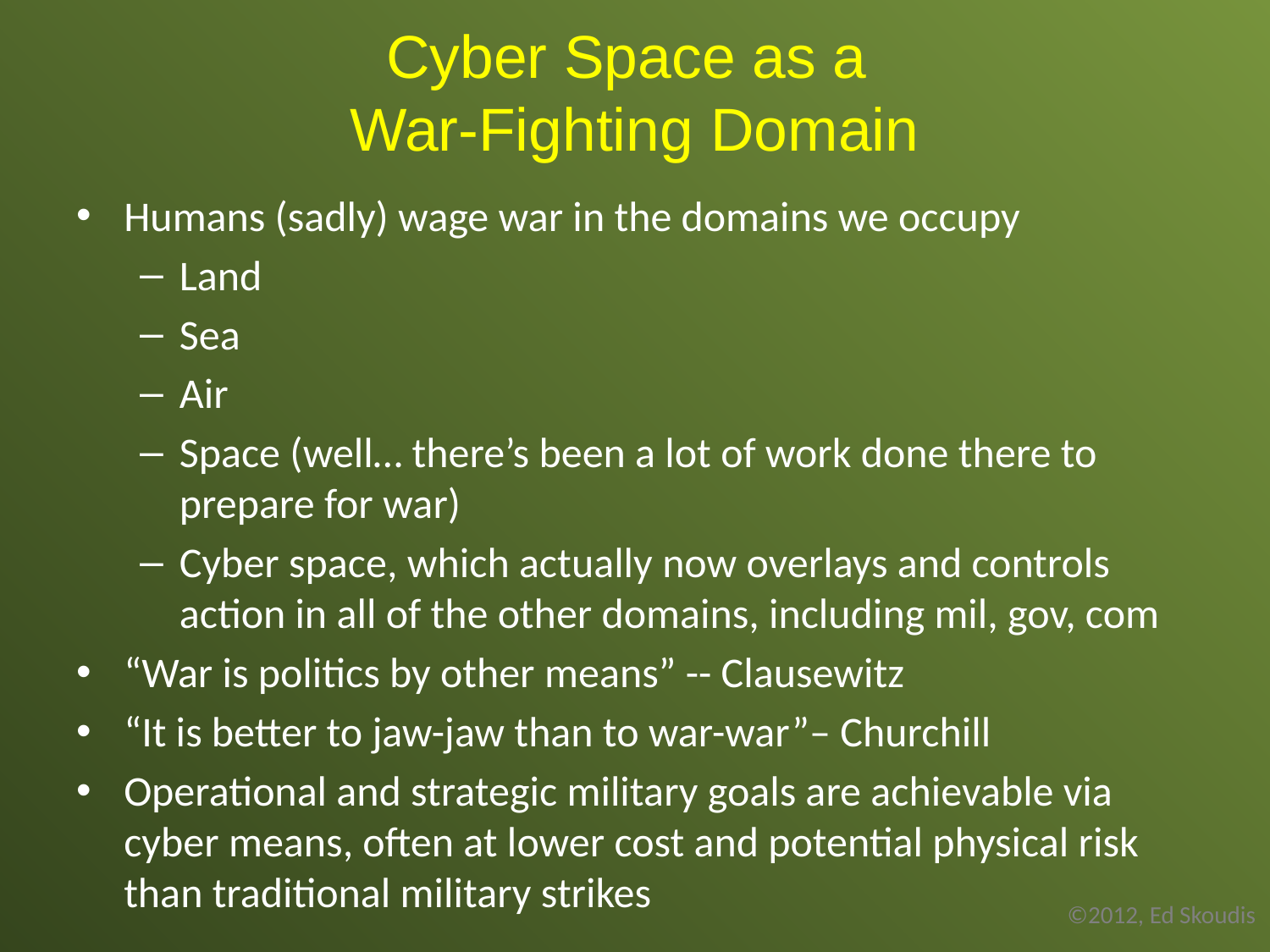

# Cyber Space as a War-Fighting Domain
Humans (sadly) wage war in the domains we occupy
Land
Sea
Air
Space (well… there’s been a lot of work done there to prepare for war)
Cyber space, which actually now overlays and controls action in all of the other domains, including mil, gov, com
“War is politics by other means” -- Clausewitz
“It is better to jaw-jaw than to war-war”– Churchill
Operational and strategic military goals are achievable via cyber means, often at lower cost and potential physical risk than traditional military strikes